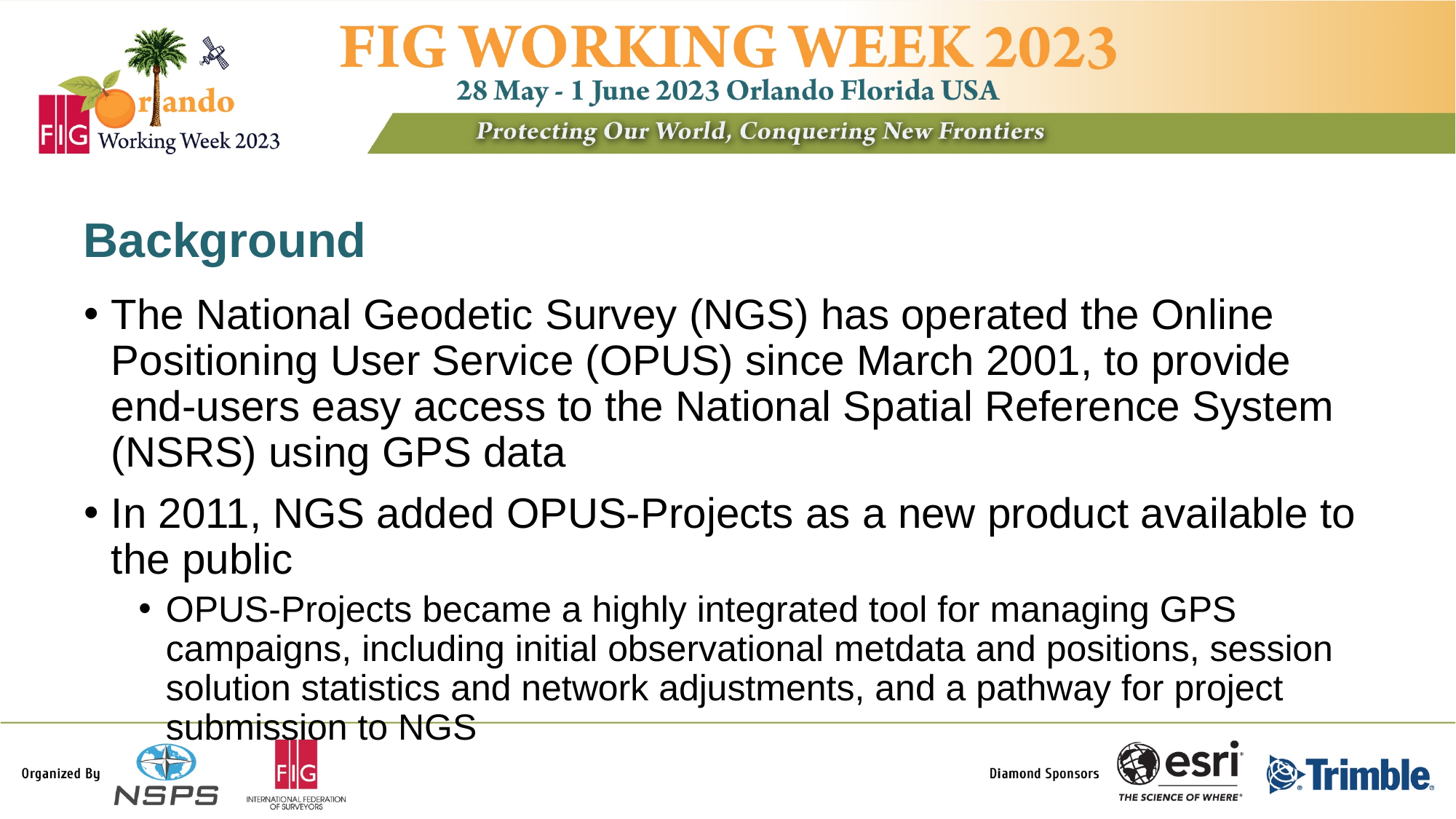

Background
The National Geodetic Survey (NGS) has operated the Online Positioning User Service (OPUS) since March 2001, to provide end-users easy access to the National Spatial Reference System (NSRS) using GPS data
In 2011, NGS added OPUS-Projects as a new product available to the public
OPUS-Projects became a highly integrated tool for managing GPS campaigns, including initial observational metdata and positions, session solution statistics and network adjustments, and a pathway for project submission to NGS